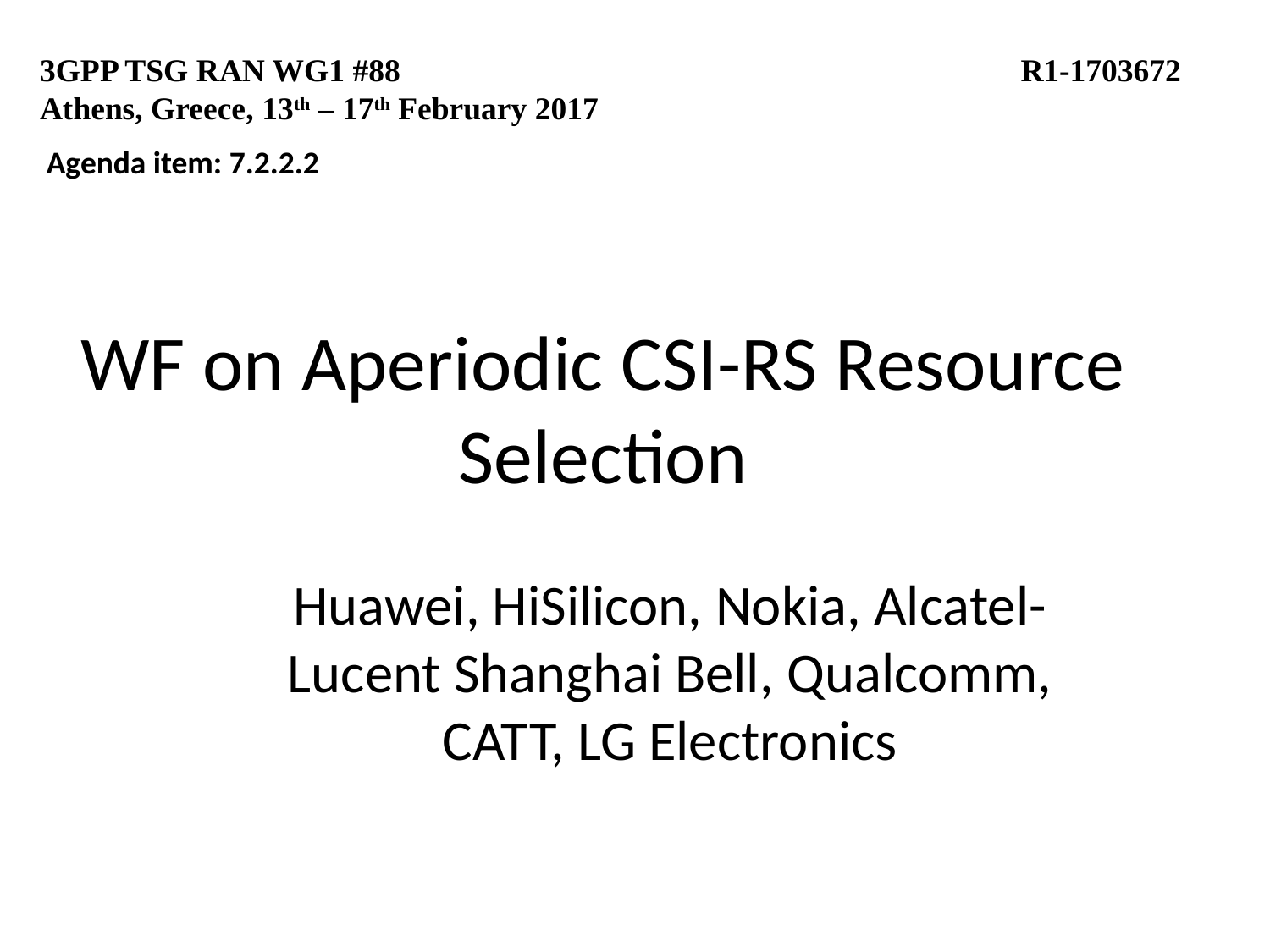

3GPP TSG RAN WG1 #88			                                           R1-1703672
Athens, Greece, 13th – 17th February 2017

Agenda item: 7.2.2.2
# WF on Aperiodic CSI-RS Resource Selection
Huawei, HiSilicon, Nokia, Alcatel-Lucent Shanghai Bell, Qualcomm, CATT, LG Electronics